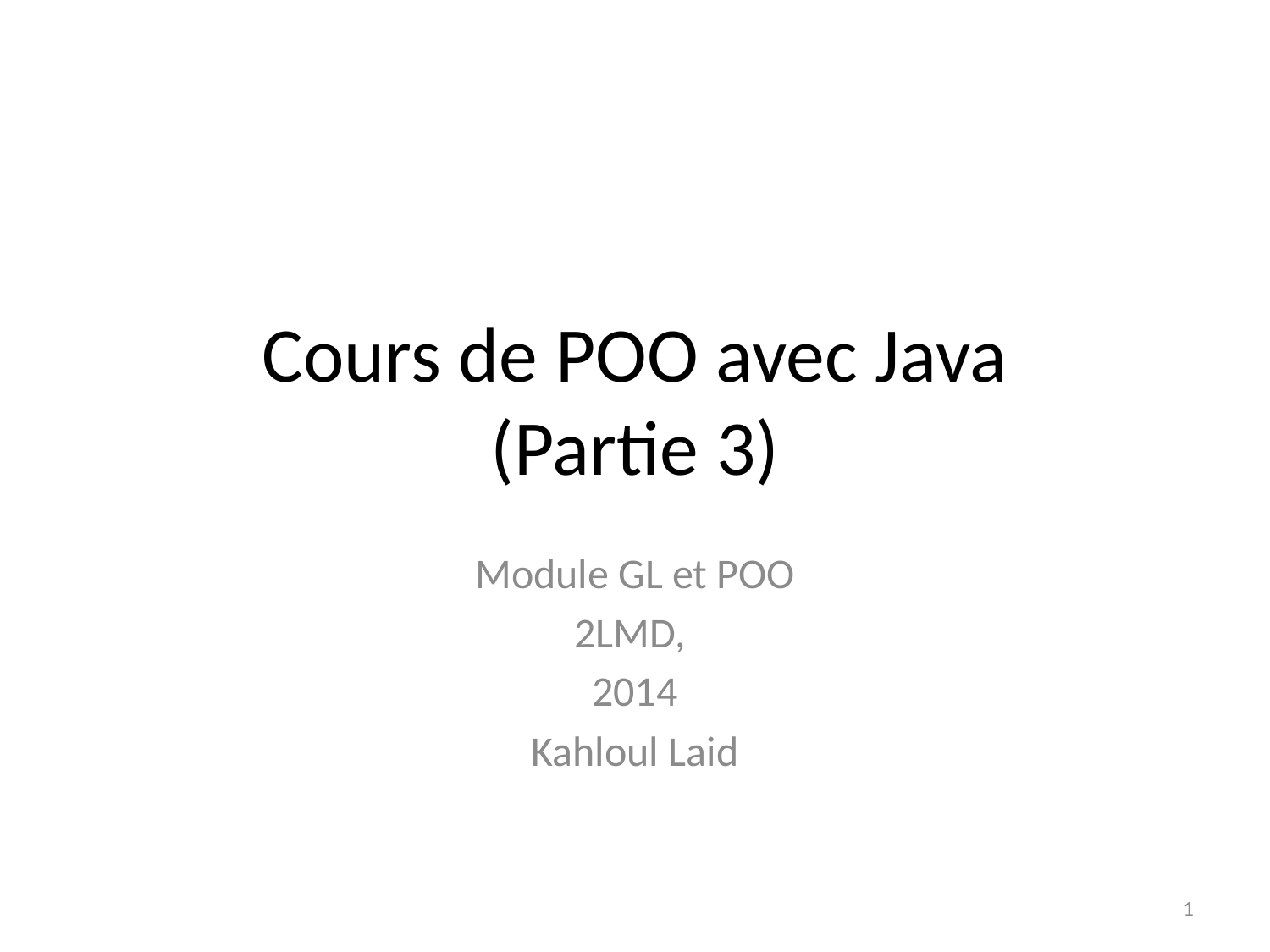

# Cours de POO avec Java (Partie 3)
Module GL et POO
2LMD,
2014
Kahloul Laid
1